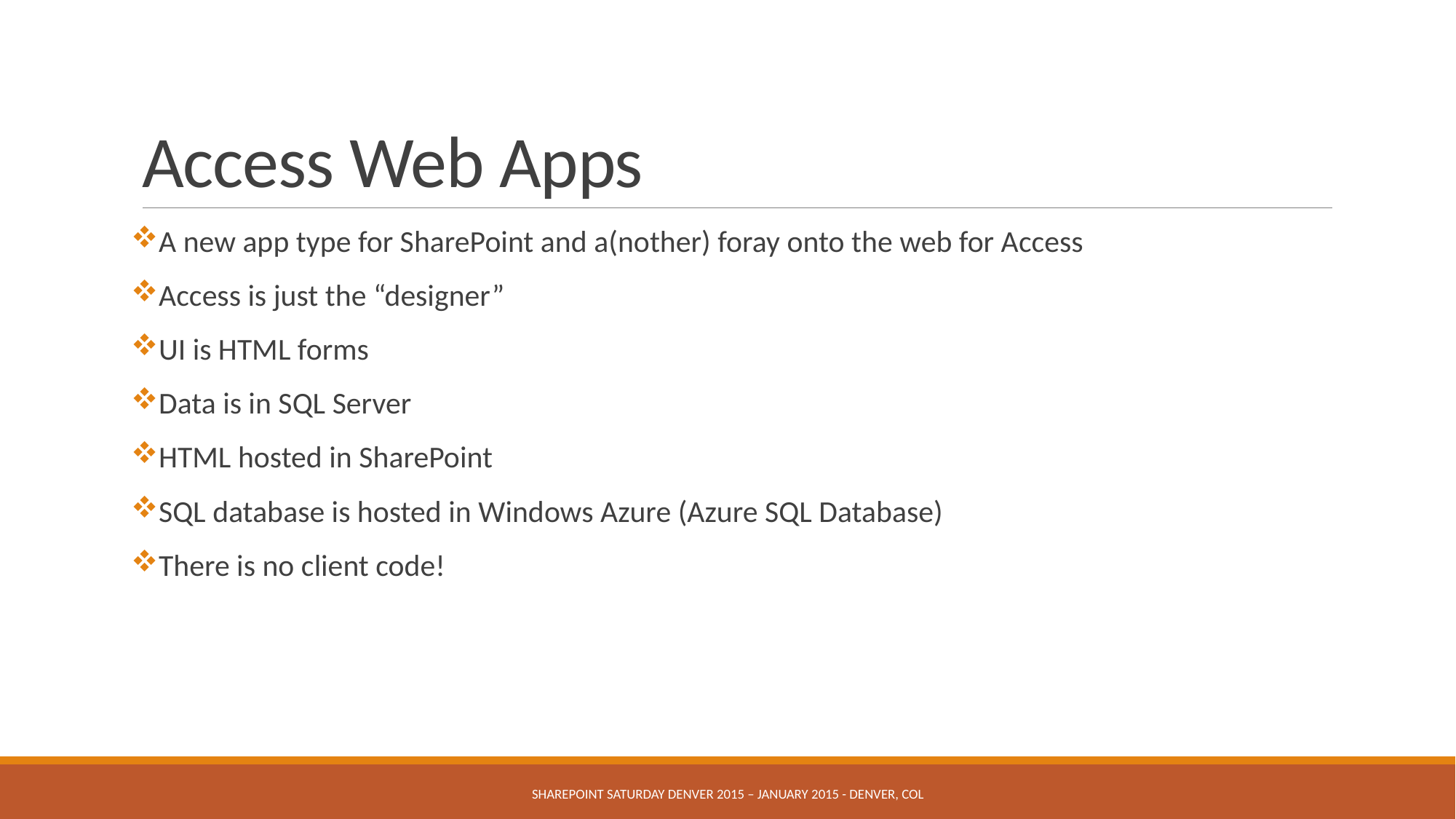

# Access Web Apps
A new app type for SharePoint and a(nother) foray onto the web for Access
Access is just the “designer”
UI is HTML forms
Data is in SQL Server
HTML hosted in SharePoint
SQL database is hosted in Windows Azure (Azure SQL Database)
There is no client code!

SHAREPOINT SATURDAY DENVER 2015 – January 2015 - DENVER, COL